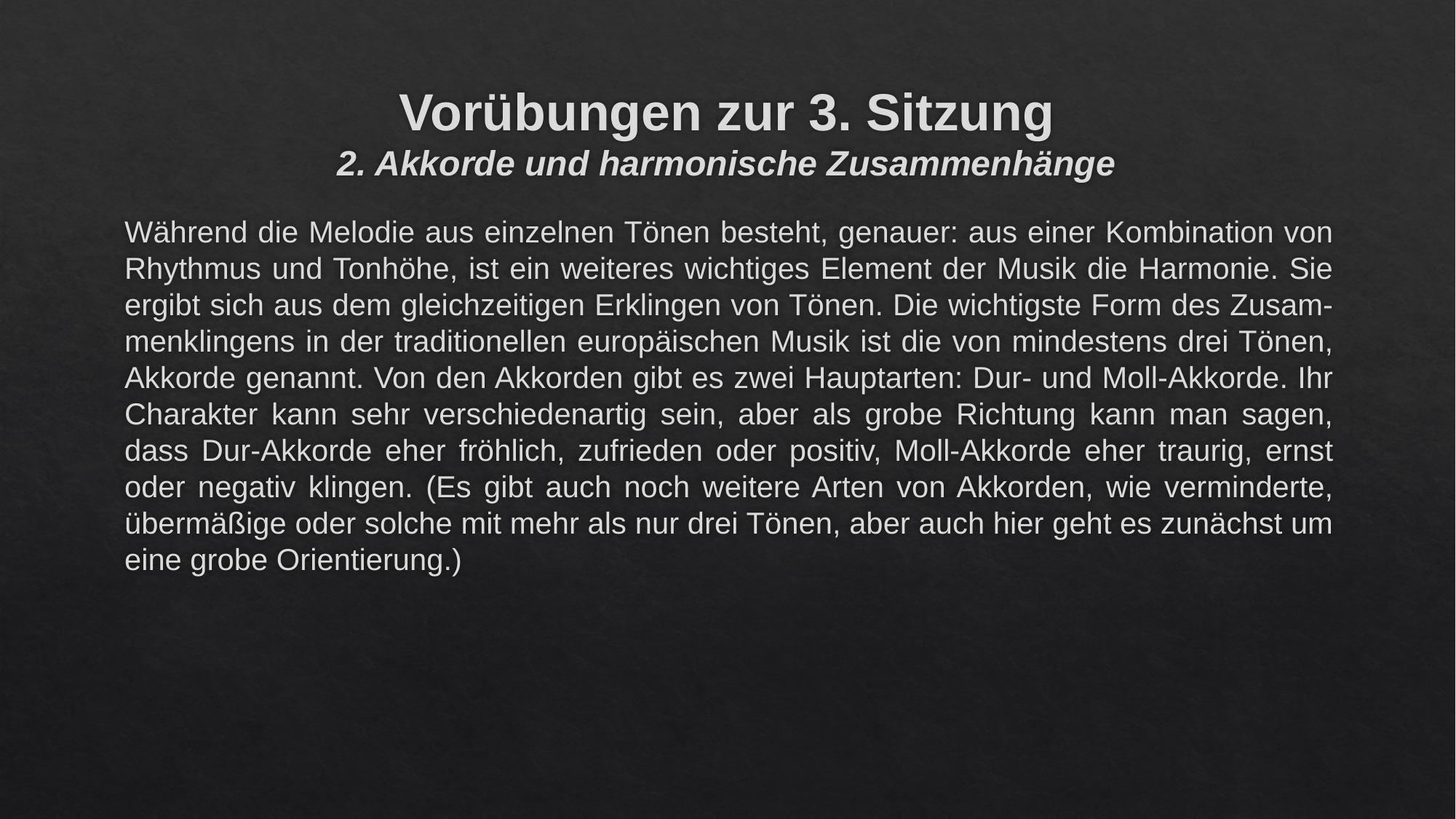

# Vorübungen zur 3. Sitzung 2. Akkorde und harmonische Zusammenhänge
Während die Melodie aus einzelnen Tönen besteht, genauer: aus einer Kombination von Rhythmus und Tonhöhe, ist ein weiteres wichtiges Element der Musik die Harmonie. Sie ergibt sich aus dem gleichzeitigen Erklingen von Tönen. Die wichtigste Form des Zusam-menklingens in der traditionellen europäischen Musik ist die von mindestens drei Tönen, Akkorde genannt. Von den Akkorden gibt es zwei Hauptarten: Dur- und Moll-Akkorde. Ihr Charakter kann sehr verschiedenartig sein, aber als grobe Richtung kann man sagen, dass Dur-Akkorde eher fröhlich, zufrieden oder positiv, Moll-Akkorde eher traurig, ernst oder negativ klingen. (Es gibt auch noch weitere Arten von Akkorden, wie verminderte, übermäßige oder solche mit mehr als nur drei Tönen, aber auch hier geht es zunächst um eine grobe Orientierung.)